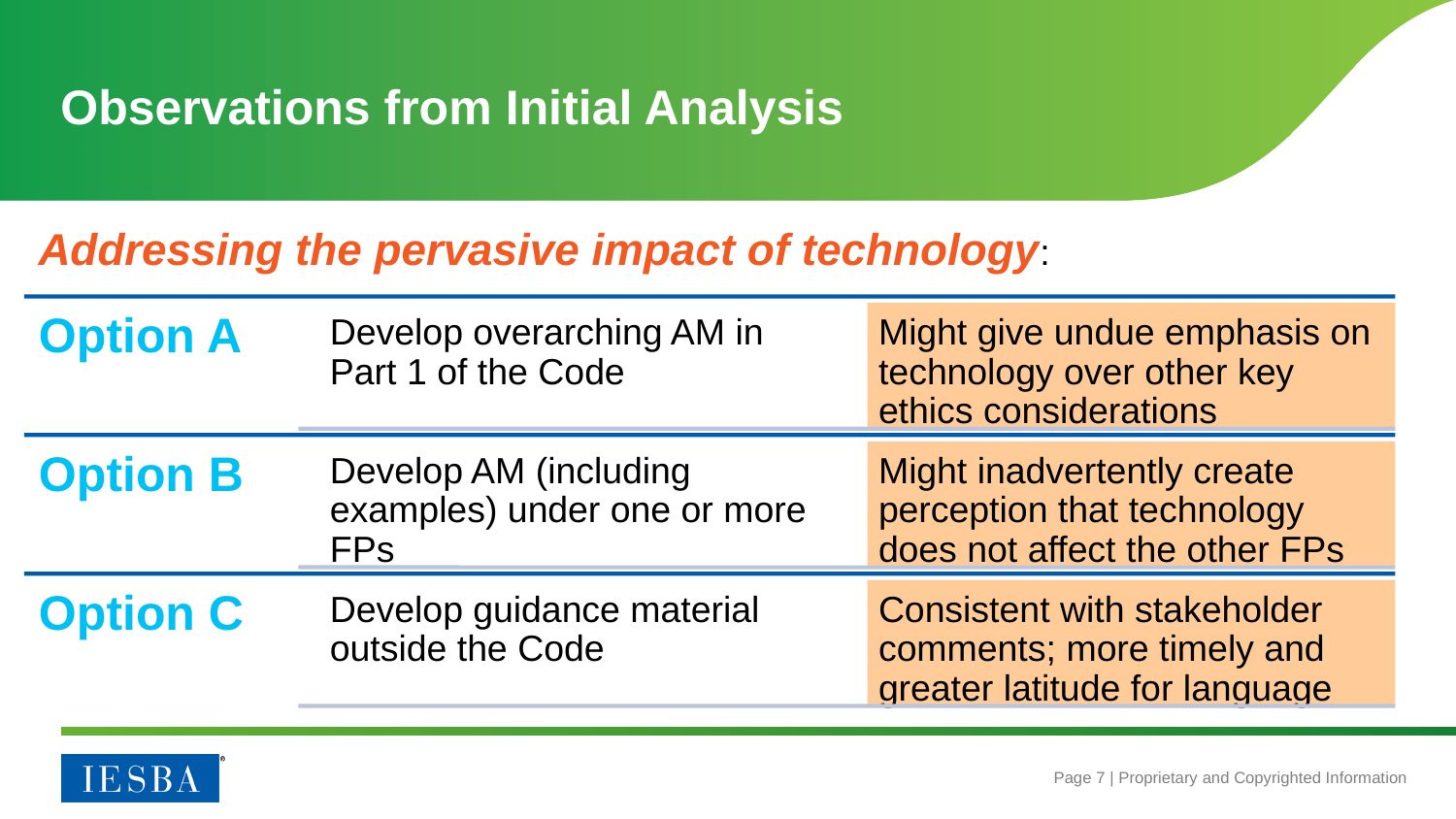

# Observations from Initial Analysis
Addressing the pervasive impact of technology:
Option A
Develop overarching AM in Part 1 of the Code
Might give undue emphasis on technology over other key ethics considerations
Option B
Develop AM (including examples) under one or more FPs
Might inadvertently create perception that technology does not affect the other FPs
Option C
Develop guidance material outside the Code
Consistent with stakeholder comments; more timely and greater latitude for language